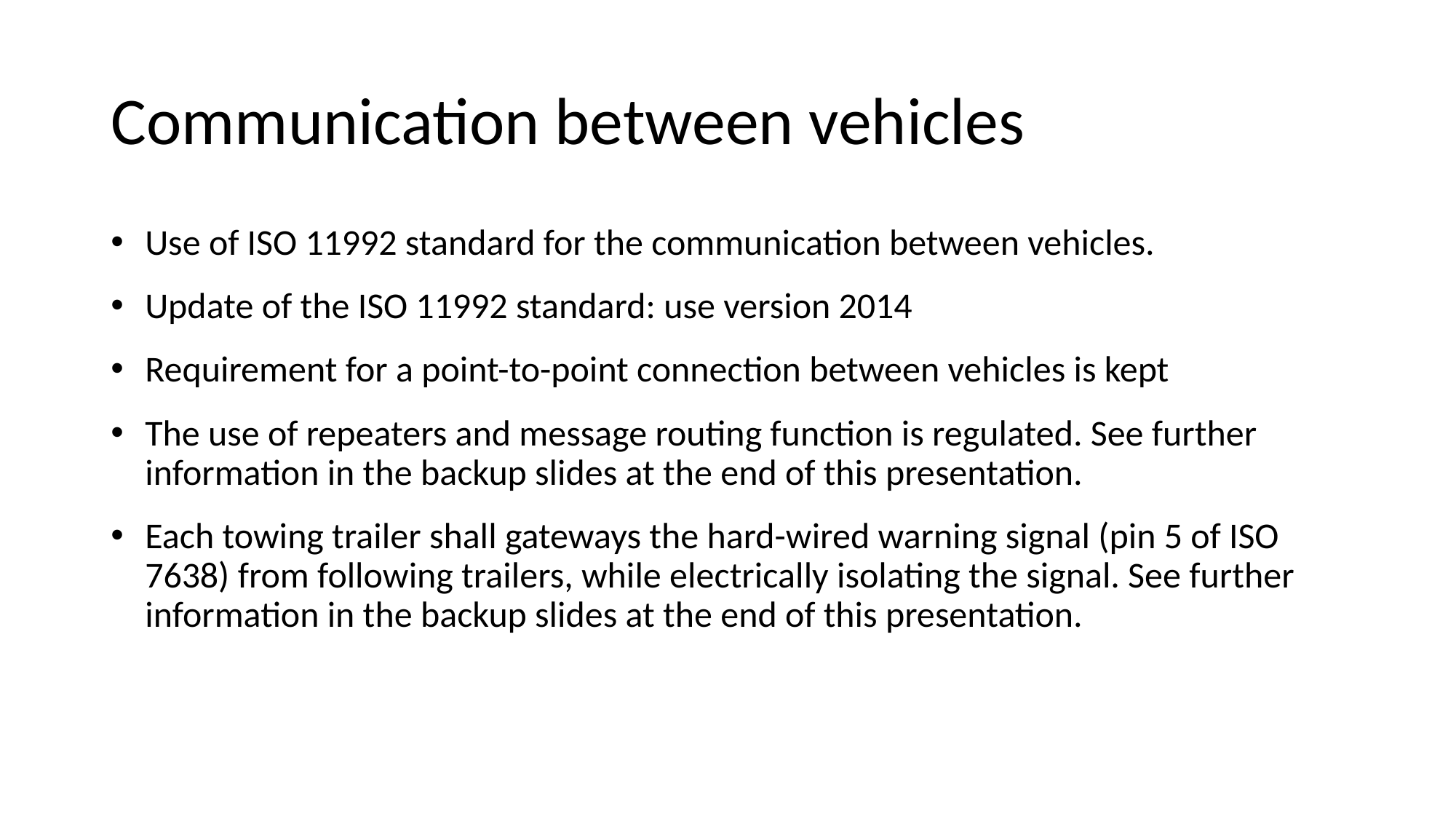

# Communication between vehicles
Use of ISO 11992 standard for the communication between vehicles.
Update of the ISO 11992 standard: use version 2014
Requirement for a point-to-point connection between vehicles is kept
The use of repeaters and message routing function is regulated. See further information in the backup slides at the end of this presentation.
Each towing trailer shall gateways the hard-wired warning signal (pin 5 of ISO 7638) from following trailers, while electrically isolating the signal. See further information in the backup slides at the end of this presentation.